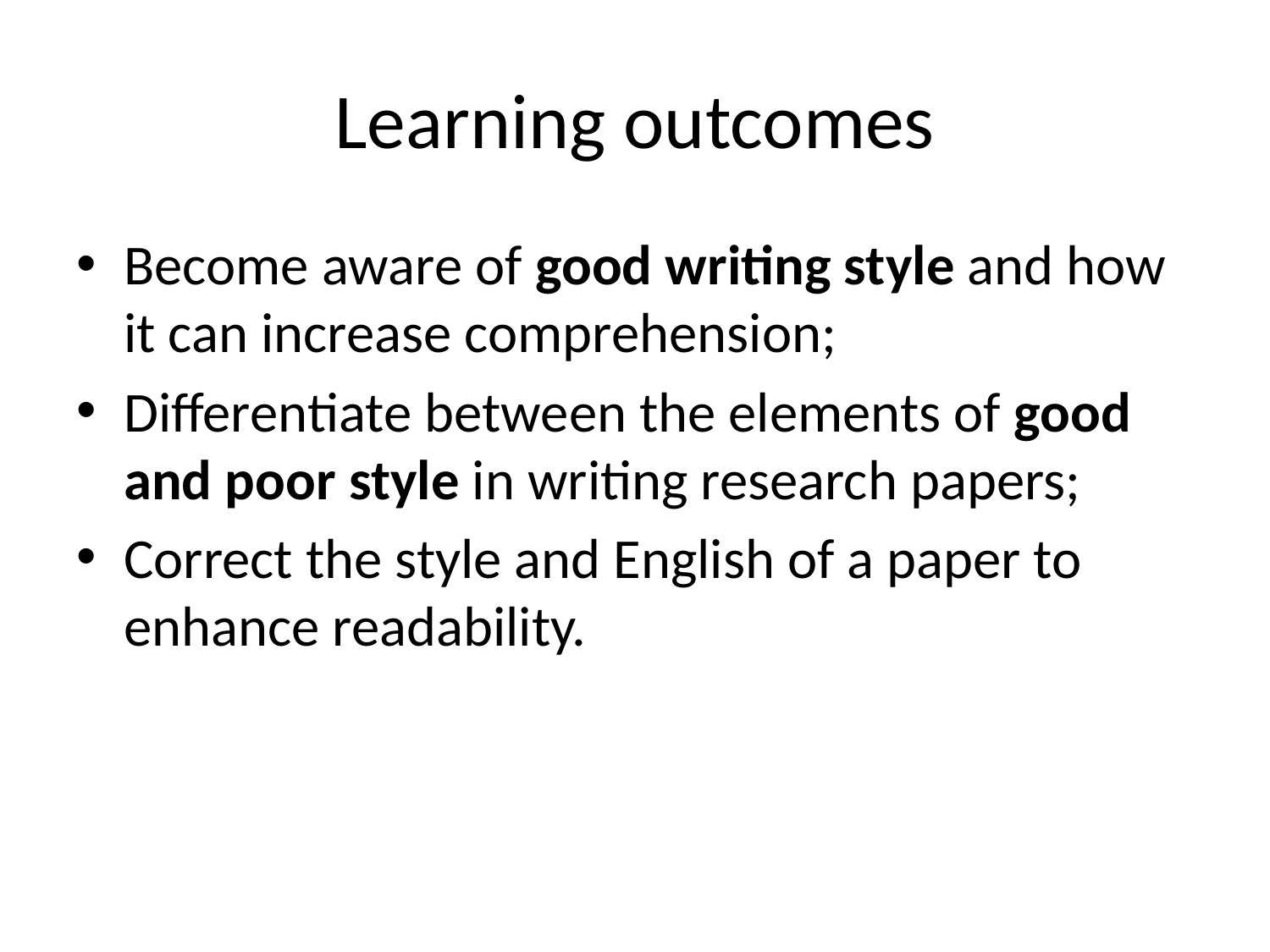

# Learning outcomes
Become aware of good writing style and how it can increase comprehension;
Differentiate between the elements of good and poor style in writing research papers;
Correct the style and English of a paper to enhance readability.